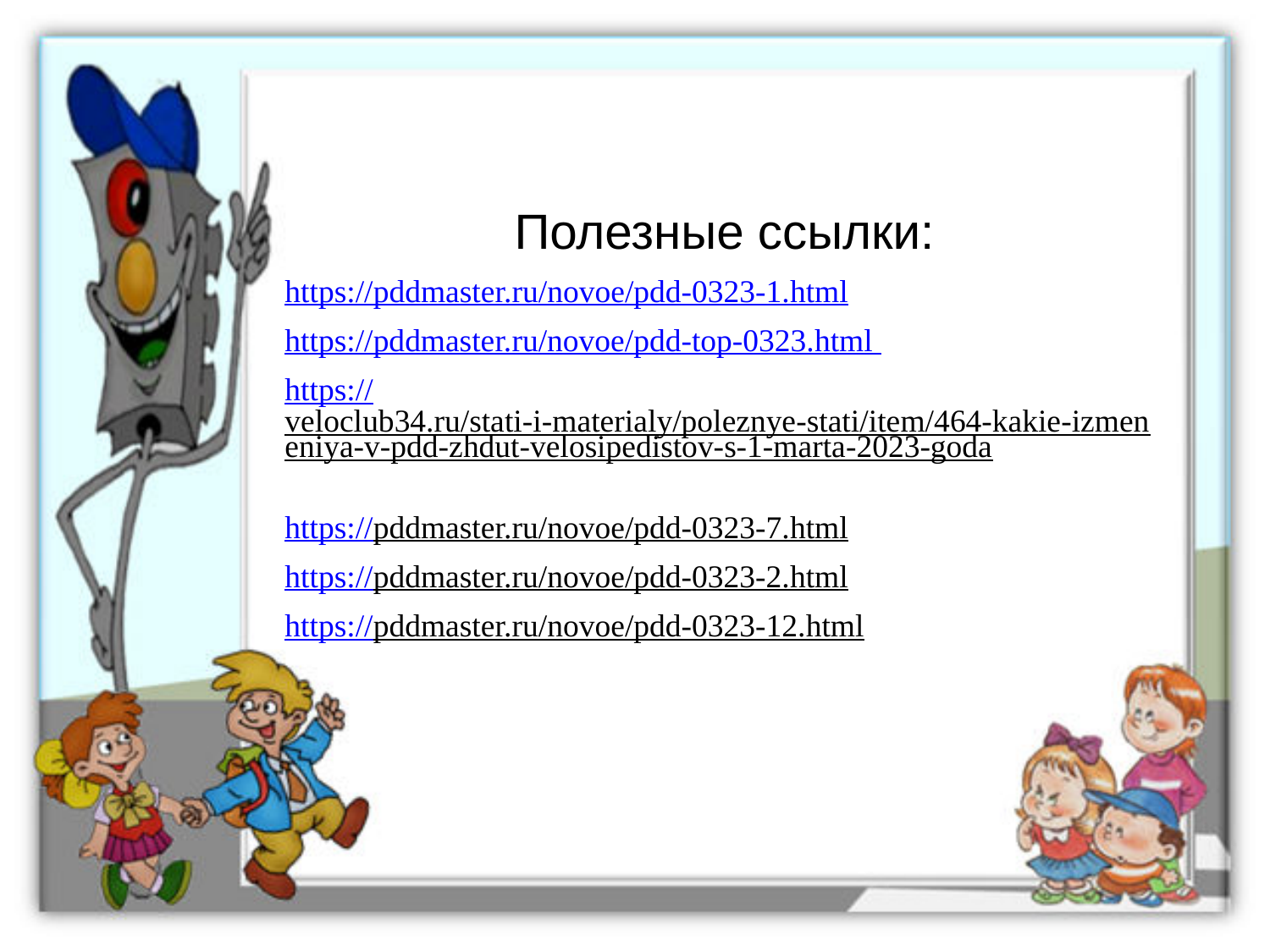

# Полезные ссылки:
https://pddmaster.ru/novoe/pdd-0323-1.html
https://pddmaster.ru/novoe/pdd-top-0323.html
https://veloclub34.ru/stati-i-materialy/poleznye-stati/item/464-kakie-izmeneniya-v-pdd-zhdut-velosipedistov-s-1-marta-2023-goda
https://pddmaster.ru/novoe/pdd-0323-7.html
https://pddmaster.ru/novoe/pdd-0323-2.html
https://pddmaster.ru/novoe/pdd-0323-12.html